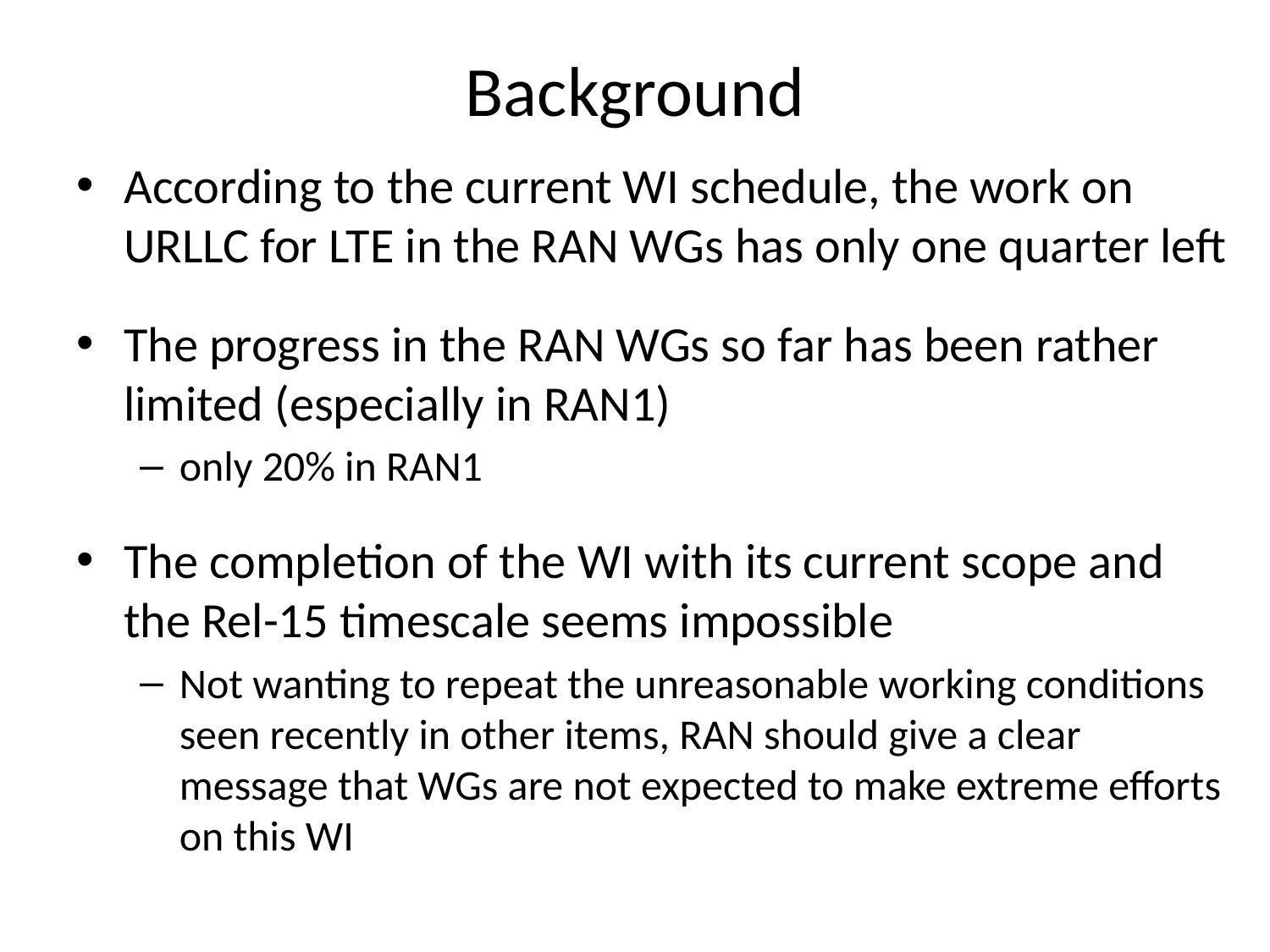

Background
According to the current WI schedule, the work on URLLC for LTE in the RAN WGs has only one quarter left

The progress in the RAN WGs so far has been rather limited (especially in RAN1)
only 20% in RAN1

The completion of the WI with its current scope and the Rel-15 timescale seems impossible
Not wanting to repeat the unreasonable working conditions seen recently in other items, RAN should give a clear message that WGs are not expected to make extreme efforts on this WI